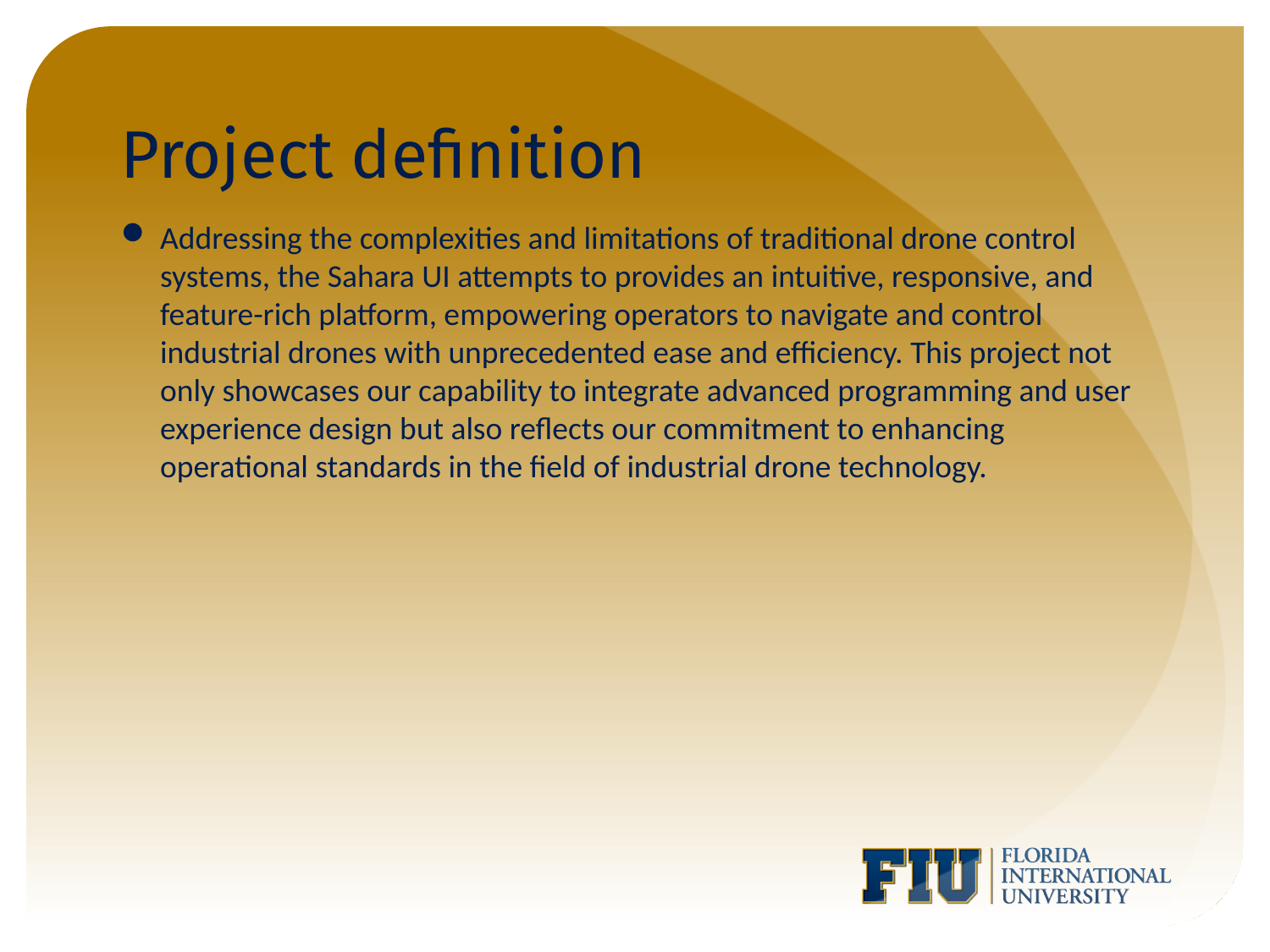

# Project definition
Addressing the complexities and limitations of traditional drone control systems, the Sahara UI attempts to provides an intuitive, responsive, and feature-rich platform, empowering operators to navigate and control industrial drones with unprecedented ease and efficiency. This project not only showcases our capability to integrate advanced programming and user experience design but also reflects our commitment to enhancing operational standards in the field of industrial drone technology.